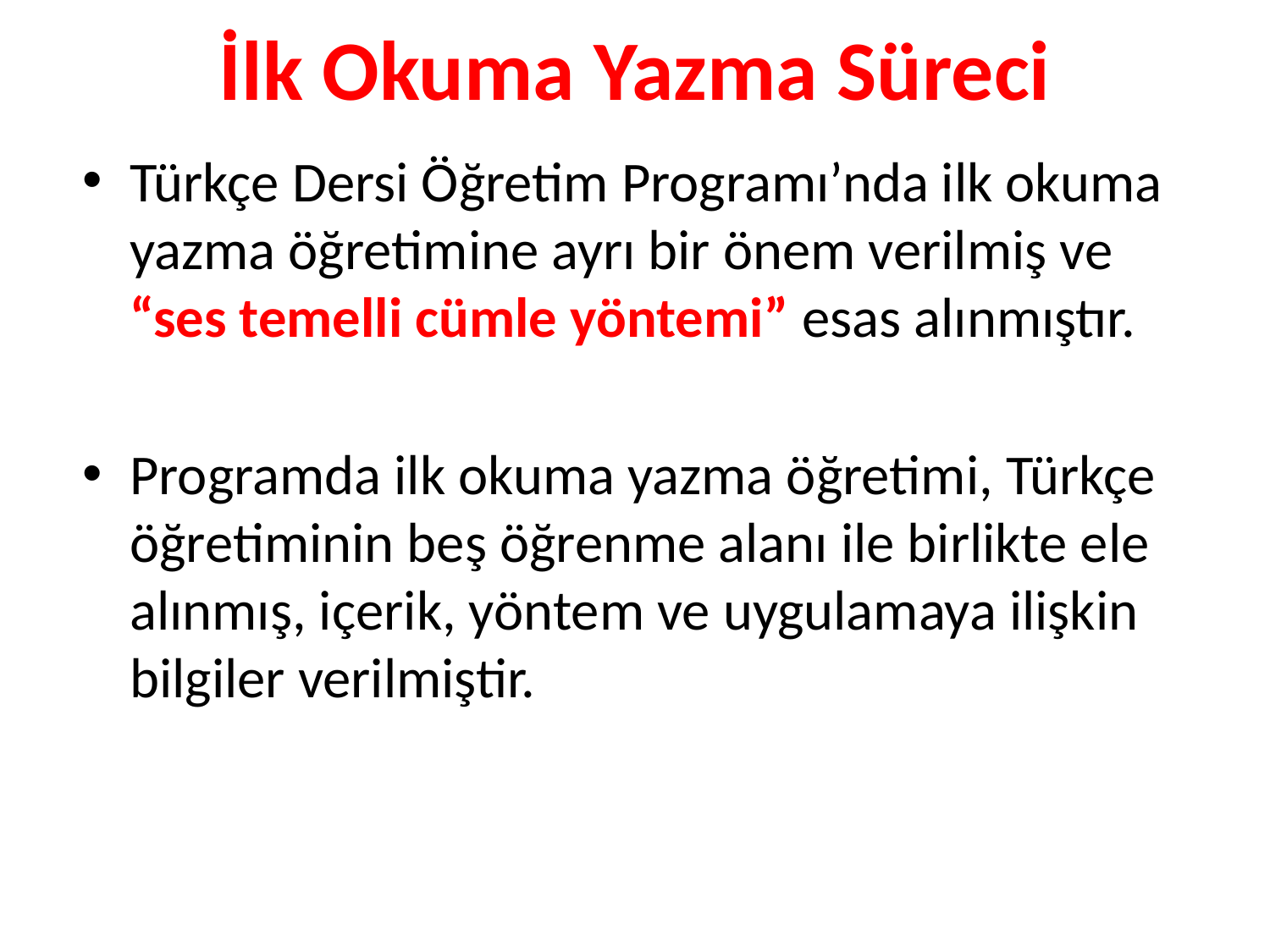

# İlk Okuma Yazma Süreci
Türkçe Dersi Öğretim Programı’nda ilk okuma yazma öğretimine ayrı bir önem verilmiş ve “ses temelli cümle yöntemi” esas alınmıştır.

Programda ilk okuma yazma öğretimi, Türkçe öğretiminin beş öğrenme alanı ile birlikte ele alınmış, içerik, yöntem ve uygulamaya ilişkin bilgiler verilmiştir.